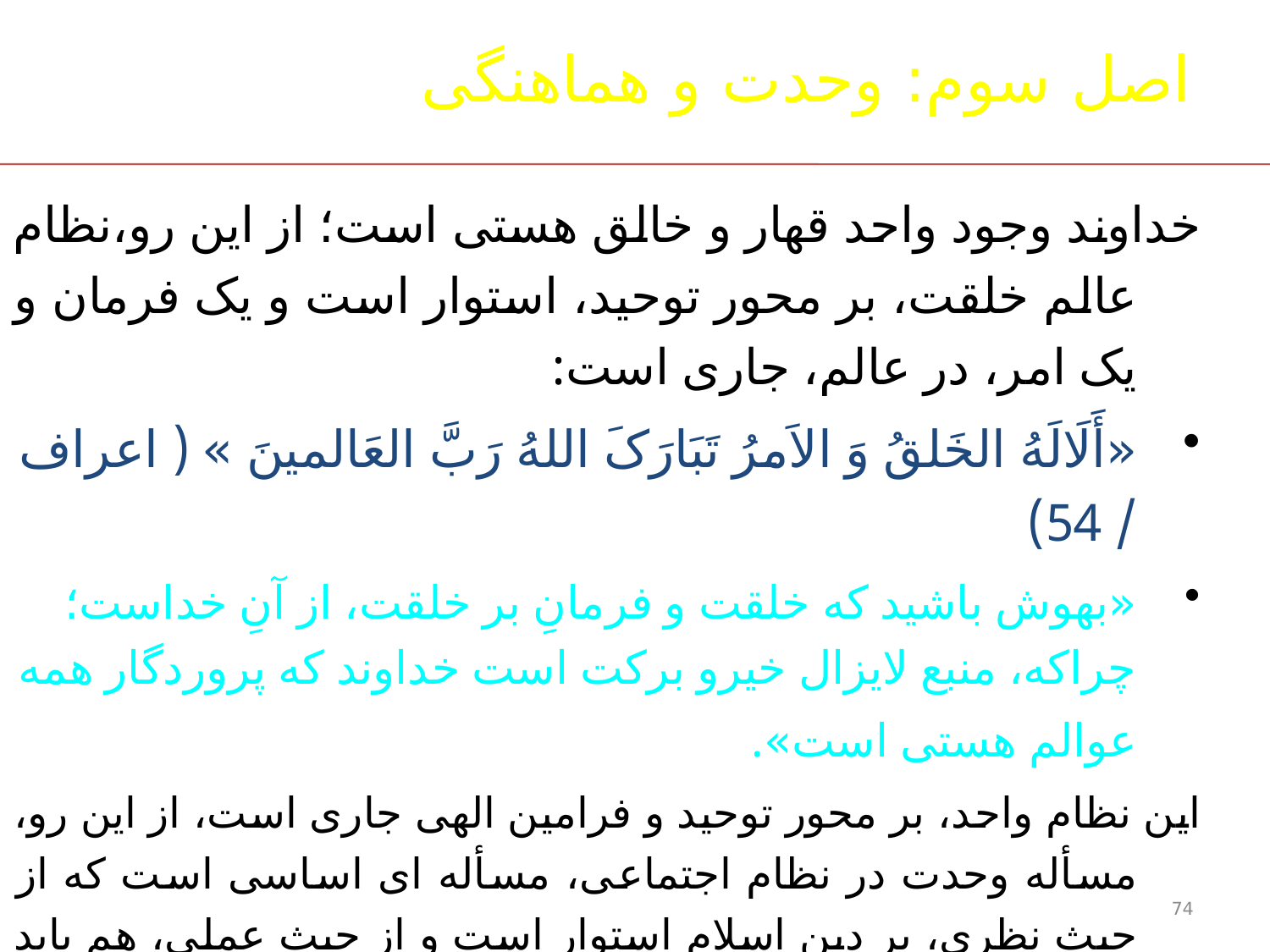

اصل سوم: وحدت و هماهنگی
# مقدمه

خداوند وجود واحد قهار و خالق هستی است؛ از این رو،نظام عالم خلقت، بر محور توحید، استوار است و یک فرمان و یک امر، در عالم، جاری است:
«أَلَالَهُ الخَلقُ وَ الاَمرُ تَبَارَکَ اللهُ رَبَّ العَالمینَ » ( اعراف / 54)
«بهوش باشید که خلقت و فرمانِ بر خلقت، از آنِ خداست؛ چراکه، منبع لایزال خیرو برکت است خداوند که پروردگار همه عوالم هستی است».
این نظام واحد، بر محور توحید و فرامین الهی جاری است، از این رو، مسأله وحدت در نظام اجتماعی، مسأله ای اساسی است که از حیث نظری، بر دین اسلام استوار است و از حیث عملی، هم باید مدیریت واحدی در رأس نظام و مجموعه ها باشد، تا یک امر و یک فرمان برسیستم و مجموعه ها جاری باشد؛ فرمانی که شرعیتش از ولایت خداست، و در طول آن قرار دارد.
74